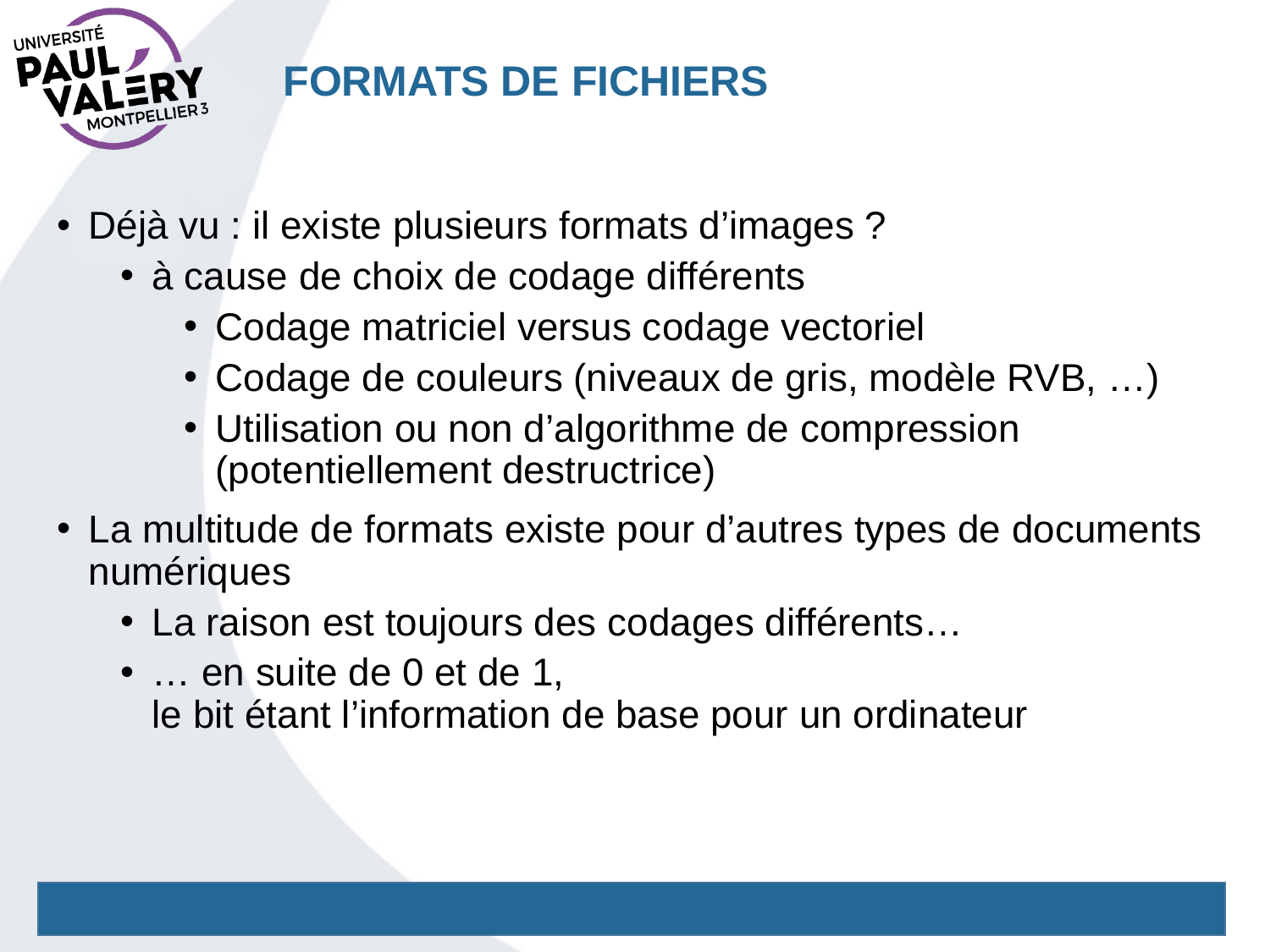

# Formats de fichiers
Déjà vu : il existe plusieurs formats d’images ?
à cause de choix de codage différents
Codage matriciel versus codage vectoriel
Codage de couleurs (niveaux de gris, modèle RVB, …)
Utilisation ou non d’algorithme de compression (potentiellement destructrice)
La multitude de formats existe pour d’autres types de documents numériques
La raison est toujours des codages différents…
… en suite de 0 et de 1,
le bit étant l’information de base pour un ordinateur